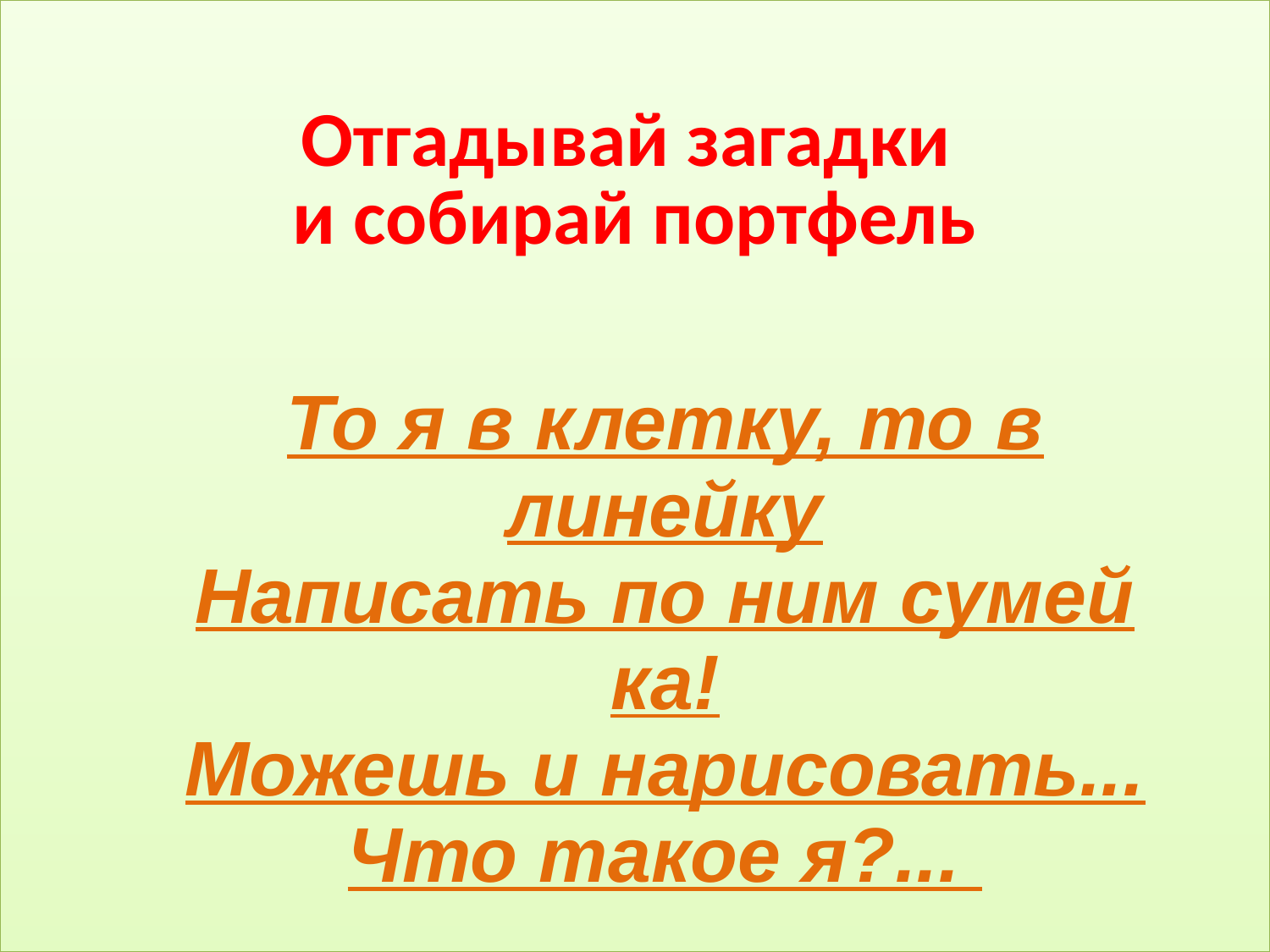

# Отгадывай загадки и собирай портфель

То я в клетку, то в линейку
Написать по ним сумей ка!
Можешь и нарисовать...
Что такое я?...